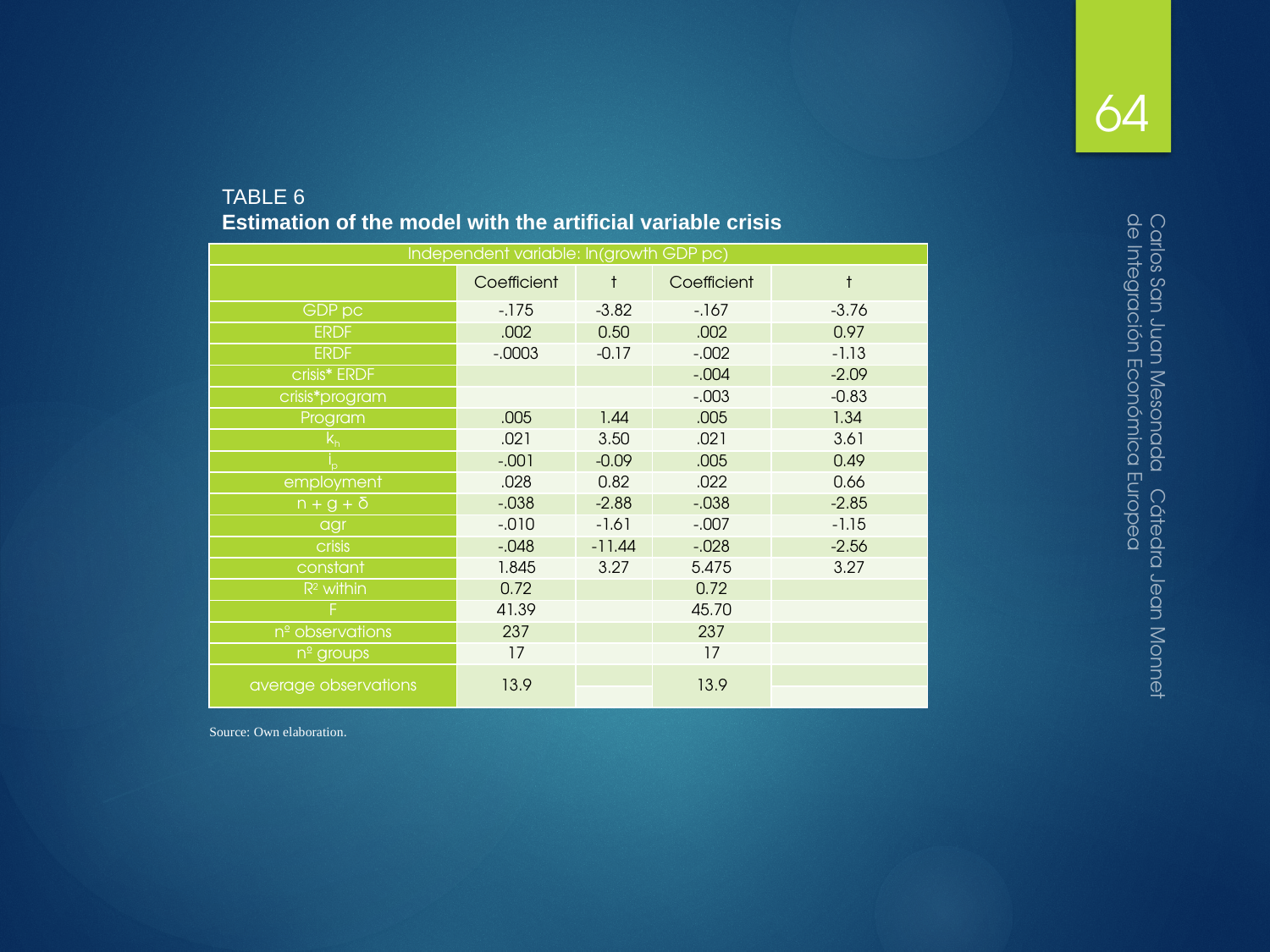

64
# TABLE 6 Estimation of the model with the artificial variable crisis included
| Independent variable: ln(growth GDP pc) |  |  |  |  |
| --- | --- | --- | --- | --- |
|  | Coefficient | t | Coefficient | t |
| GDP pc | -.175 | -3.82 | -.167 | -3.76 |
| ERDF | .002 | 0.50 | .002 | 0.97 |
| ERDF | -.0003 | -0.17 | -.002 | -1.13 |
| crisis\* ERDF |  |  | -.004 | -2.09 |
| crisis\*program |  |  | -.003 | -0.83 |
| Program | .005 | 1.44 | .005 | 1.34 |
| kh | .021 | 3.50 | .021 | 3.61 |
| ip | -.001 | -0.09 | .005 | 0.49 |
| employment | .028 | 0.82 | .022 | 0.66 |
| n + g + δ | -.038 | -2.88 | -.038 | -2.85 |
| agr | -.010 | -1.61 | -.007 | -1.15 |
| crisis | -.048 | -11.44 | -.028 | -2.56 |
| constant | 1.845 | 3.27 | 5.475 | 3.27 |
| R2 within | 0.72 |  | 0.72 |  |
| F | 41.39 |  | 45.70 |  |
| nº observations | 237 |  | 237 |  |
| nº groups | 17 |  | 17 |  |
| average observations | 13.9 |  | 13.9 |  |
|  |  |  |  |  |
Carlos San Juan Mesonada   Cátedra Jean Monnet de Integración Económica Europea
Source: Own elaboration.